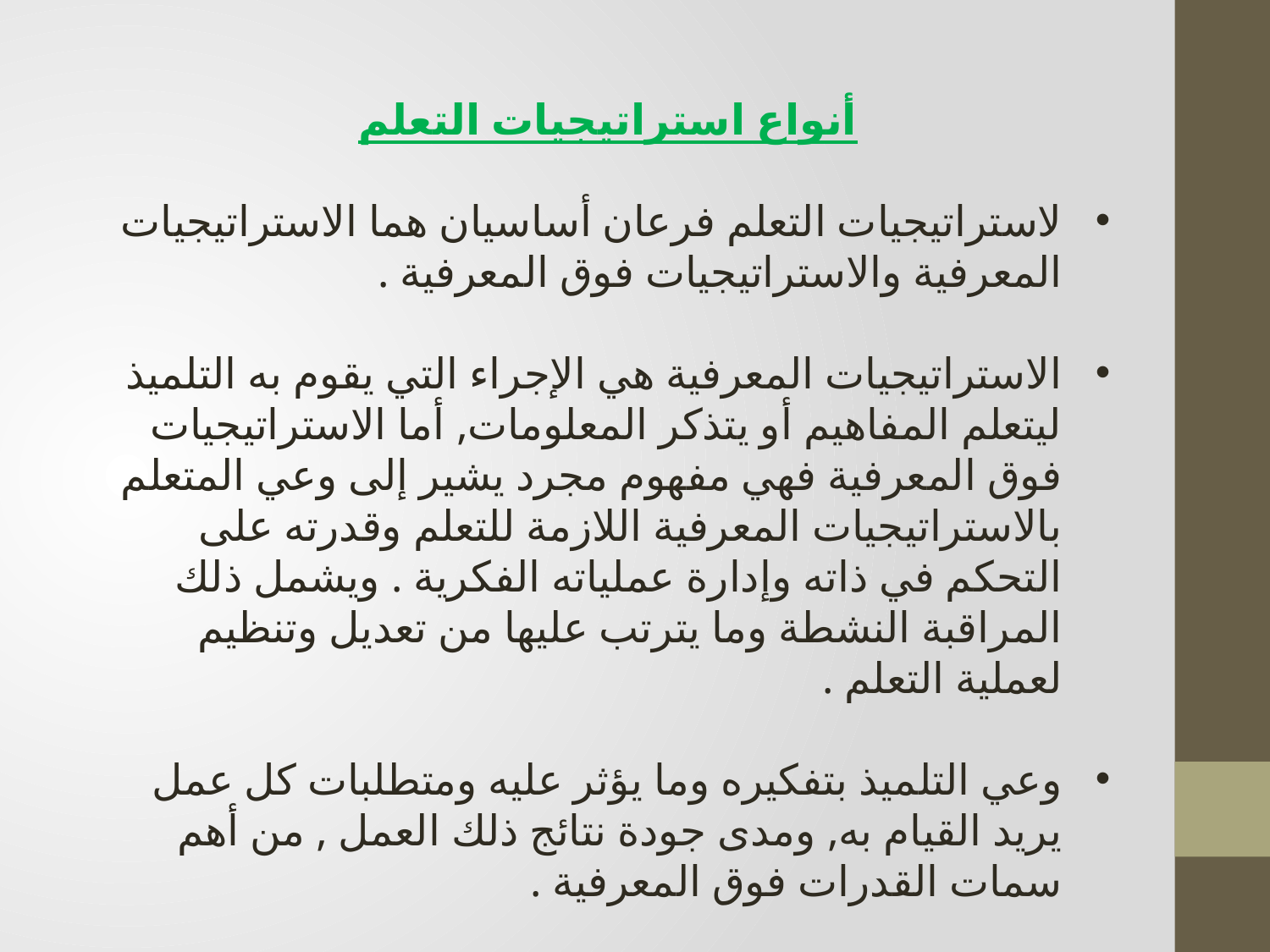

أنواع استراتيجيات التعلم

لاستراتيجيات التعلم فرعان أساسيان هما الاستراتيجيات المعرفية والاستراتيجيات فوق المعرفية .

الاستراتيجيات المعرفية هي الإجراء التي يقوم به التلميذ ليتعلم المفاهيم أو يتذكر المعلومات, أما الاستراتيجيات فوق المعرفية فهي مفهوم مجرد يشير إلى وعي المتعلم بالاستراتيجيات المعرفية اللازمة للتعلم وقدرته على التحكم في ذاته وإدارة عملياته الفكرية . ويشمل ذلك المراقبة النشطة وما يترتب عليها من تعديل وتنظيم لعملية التعلم .

وعي التلميذ بتفكيره وما يؤثر عليه ومتطلبات كل عمل يريد القيام به, ومدى جودة نتائج ذلك العمل , من أهم سمات القدرات فوق المعرفية .